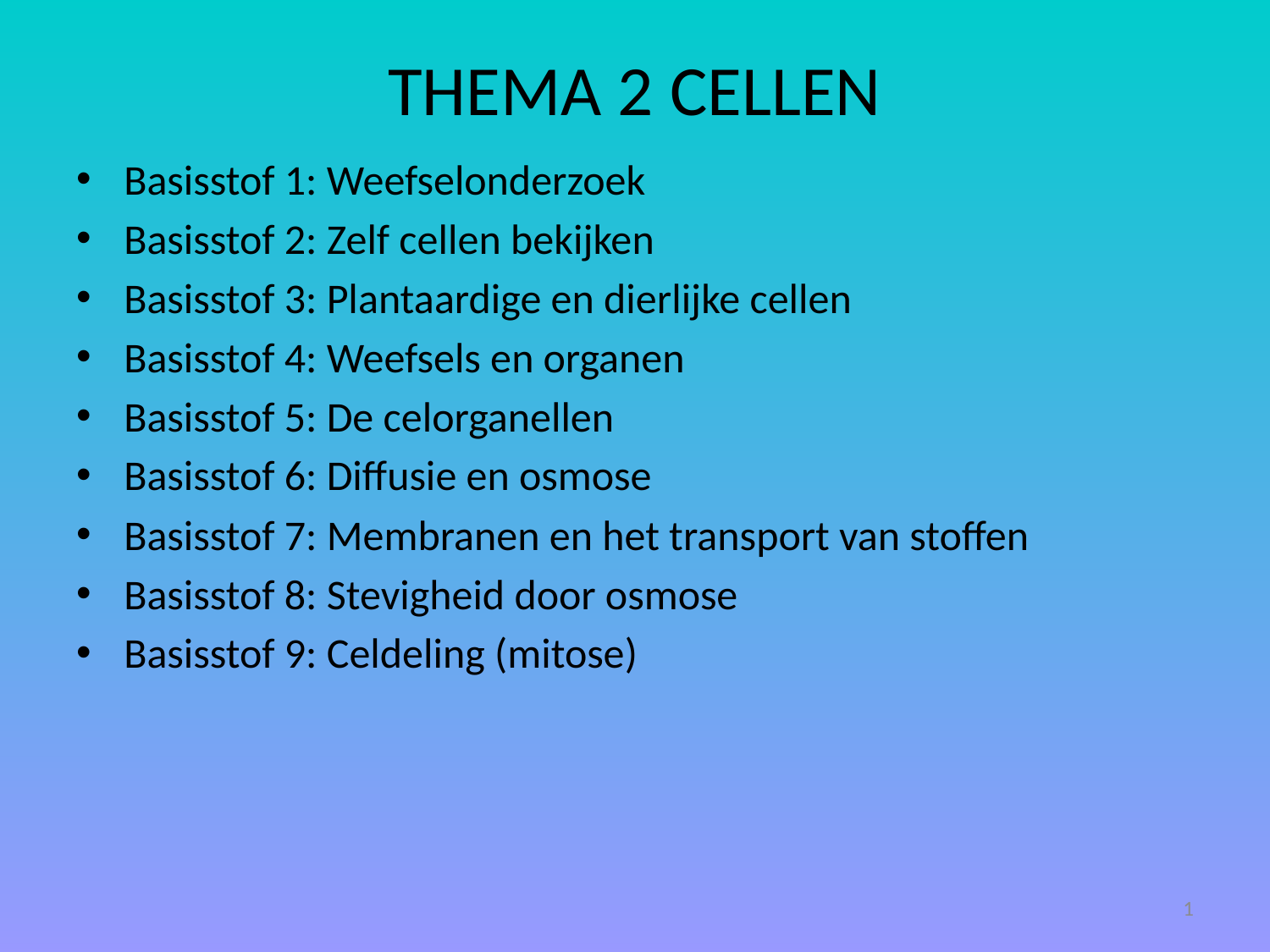

# THEMA 2 CELLEN
Basisstof 1: Weefselonderzoek
Basisstof 2: Zelf cellen bekijken
Basisstof 3: Plantaardige en dierlijke cellen
Basisstof 4: Weefsels en organen
Basisstof 5: De celorganellen
Basisstof 6: Diffusie en osmose
Basisstof 7: Membranen en het transport van stoffen
Basisstof 8: Stevigheid door osmose
Basisstof 9: Celdeling (mitose)
1